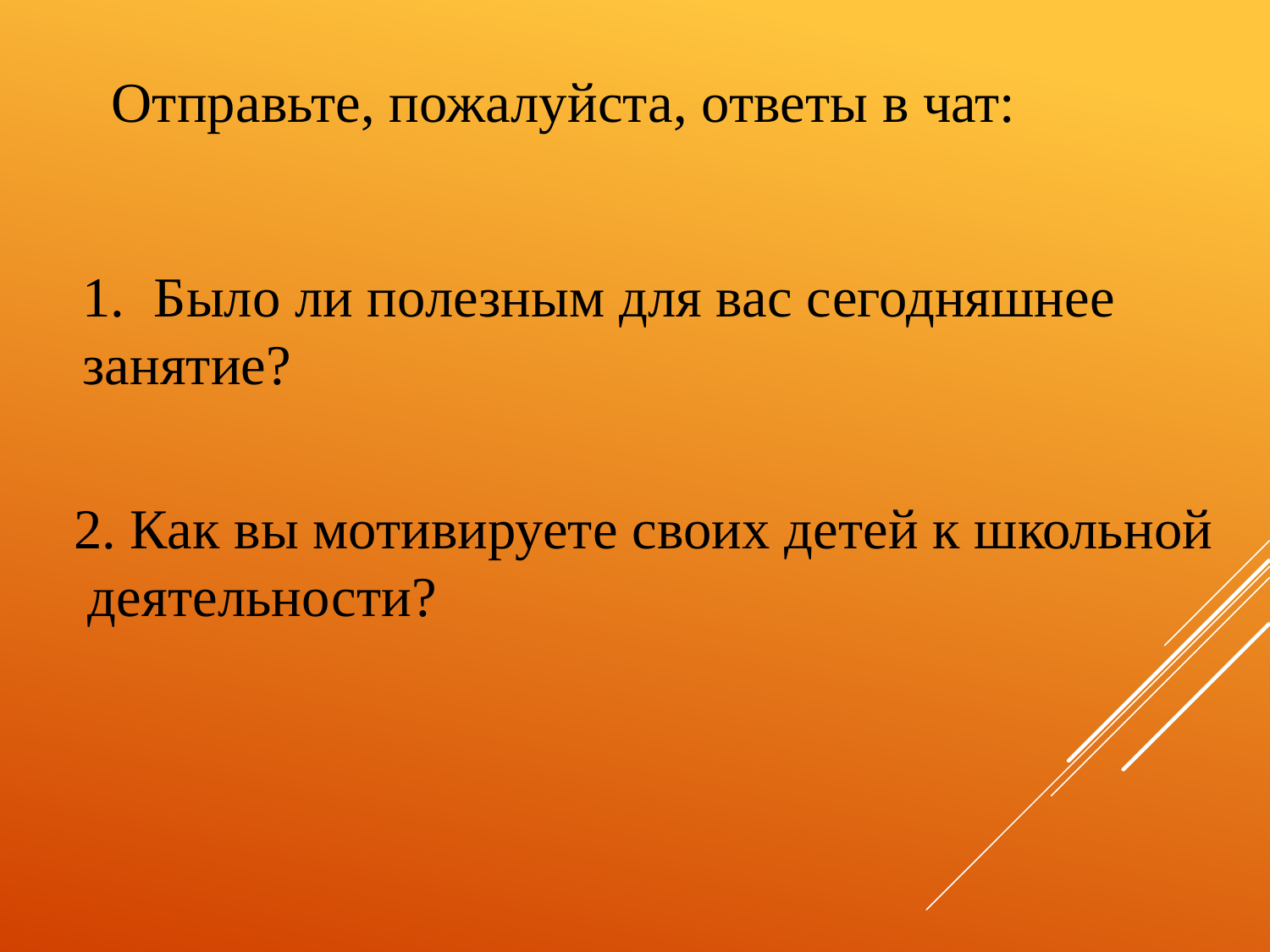

Отправьте, пожалуйста, ответы в чат:
Было ли полезным для вас сегодняшнее
занятие?
2. Как вы мотивируете своих детей к школьной
 деятельности?